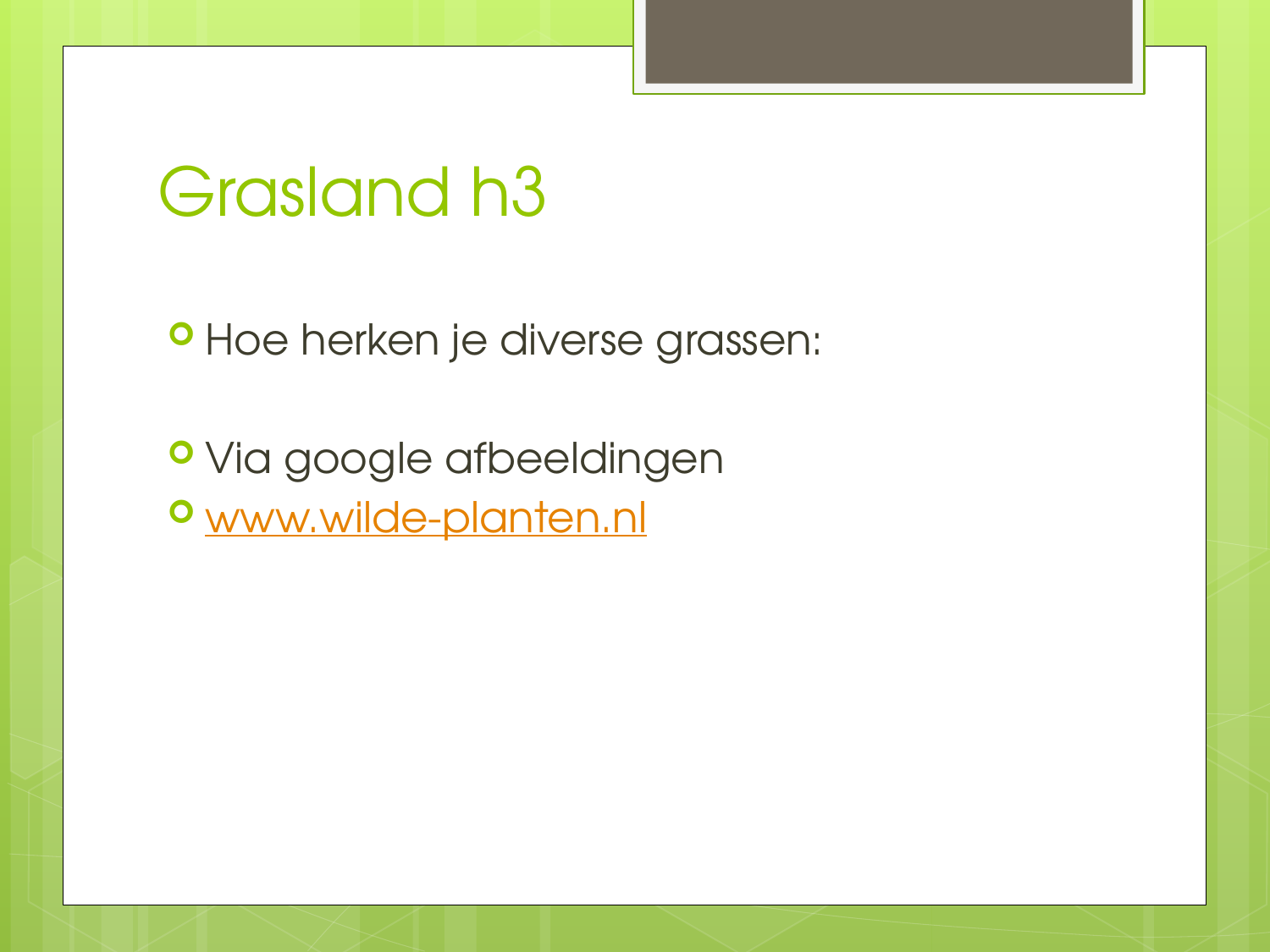

# Grasland h3
Hoe herken je diverse grassen:

Via google afbeeldingen
www.wilde-planten.nl